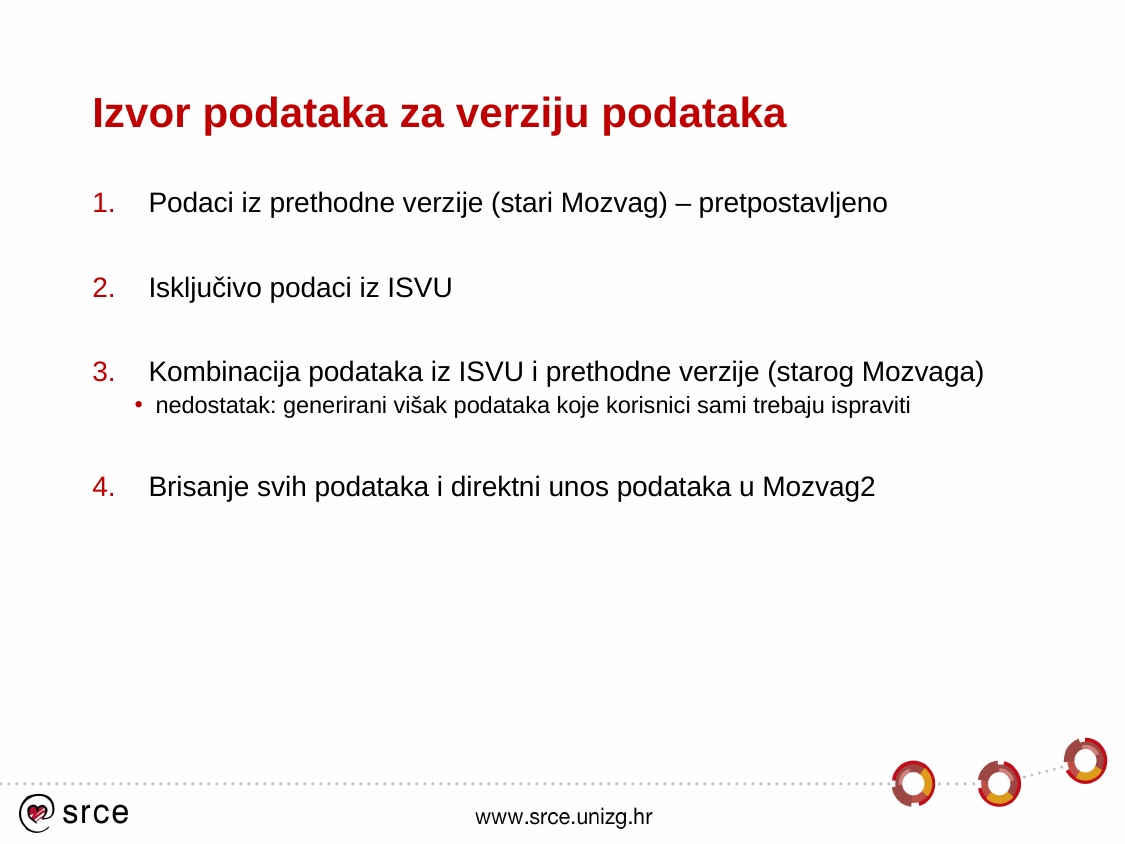

# Izvor podataka za verziju podataka
Podaci iz prethodne verzije (stari Mozvag) – pretpostavljeno

Isključivo podaci iz ISVU

Kombinacija podataka iz ISVU i prethodne verzije (starog Mozvaga)
nedostatak: generirani višak podataka koje korisnici sami trebaju ispraviti

Brisanje svih podataka i direktni unos podataka u Mozvag2